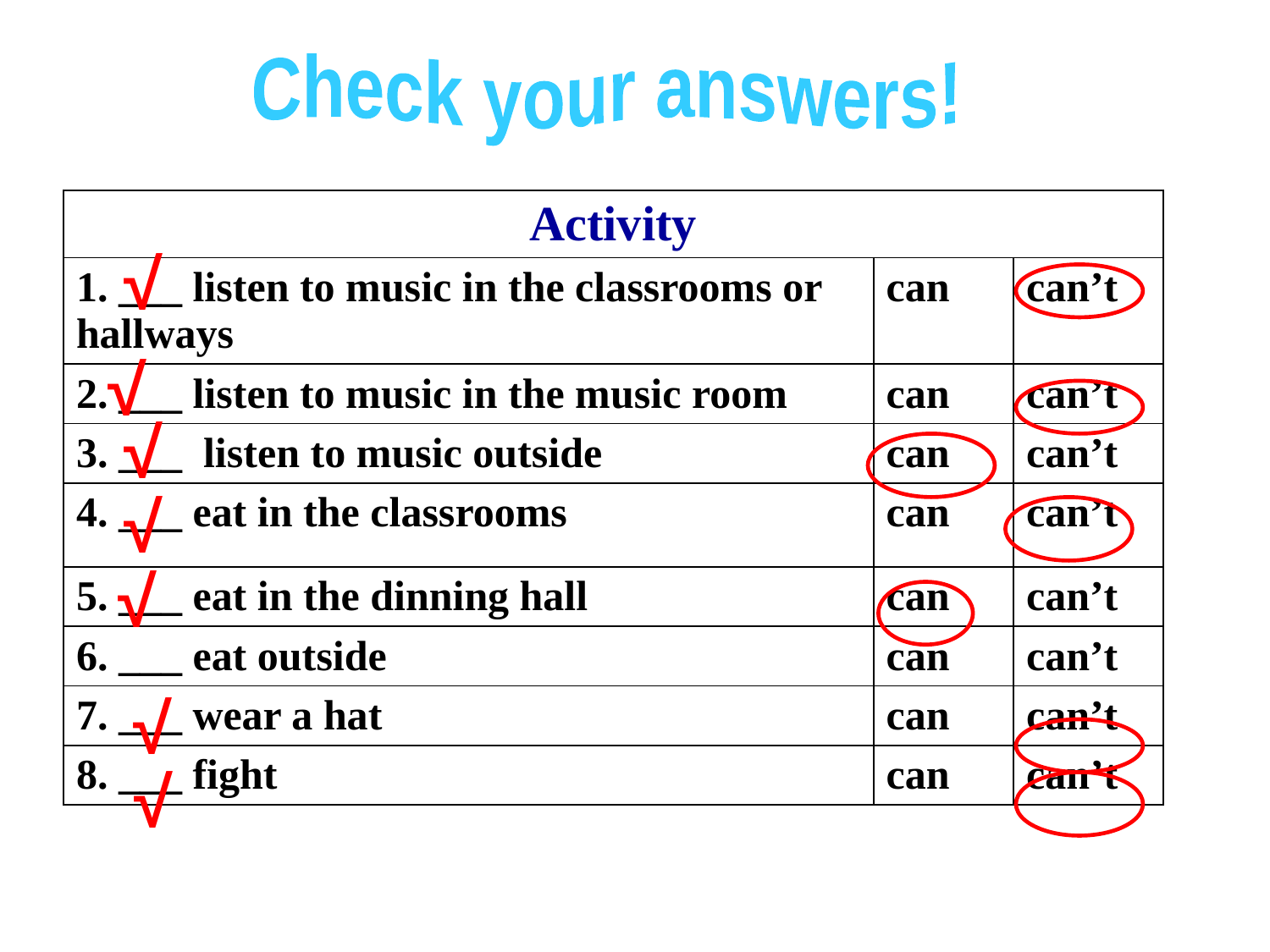

Check your answers!
| Activity |  |  |
| --- | --- | --- |
| 1. \_\_\_ listen to music in the classrooms or hallways | can | can’t |
| 2. \_\_\_ listen to music in the music room | can | can’t |
| 3. \_\_\_ listen to music outside | can | can’t |
| 4. \_\_\_ eat in the classrooms | can | can’t |
| 5. \_\_\_ eat in the dinning hall | can | can’t |
| 6. \_\_\_ eat outside | can | can’t |
| 7. \_\_\_ wear a hat | can | can’t |
| 8. \_\_\_ fight | can | can’t |
√

√

√

√

√

√

√